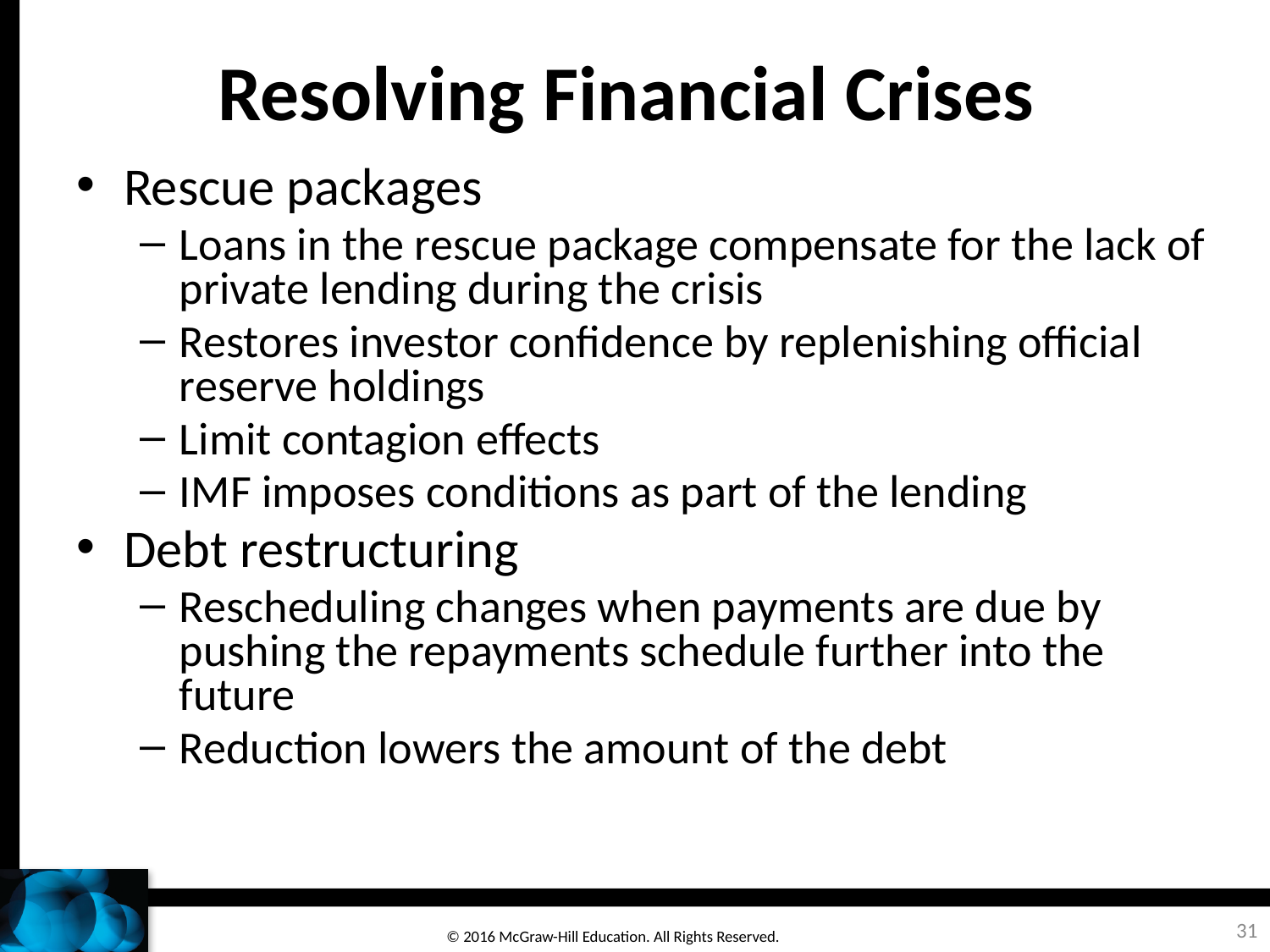

# Resolving Financial Crises
Rescue packages
Loans in the rescue package compensate for the lack of private lending during the crisis
Restores investor confidence by replenishing official reserve holdings
Limit contagion effects
IMF imposes conditions as part of the lending
Debt restructuring
Rescheduling changes when payments are due by pushing the repayments schedule further into the future
Reduction lowers the amount of the debt

31
© 2016 McGraw-Hill Education. All Rights Reserved.